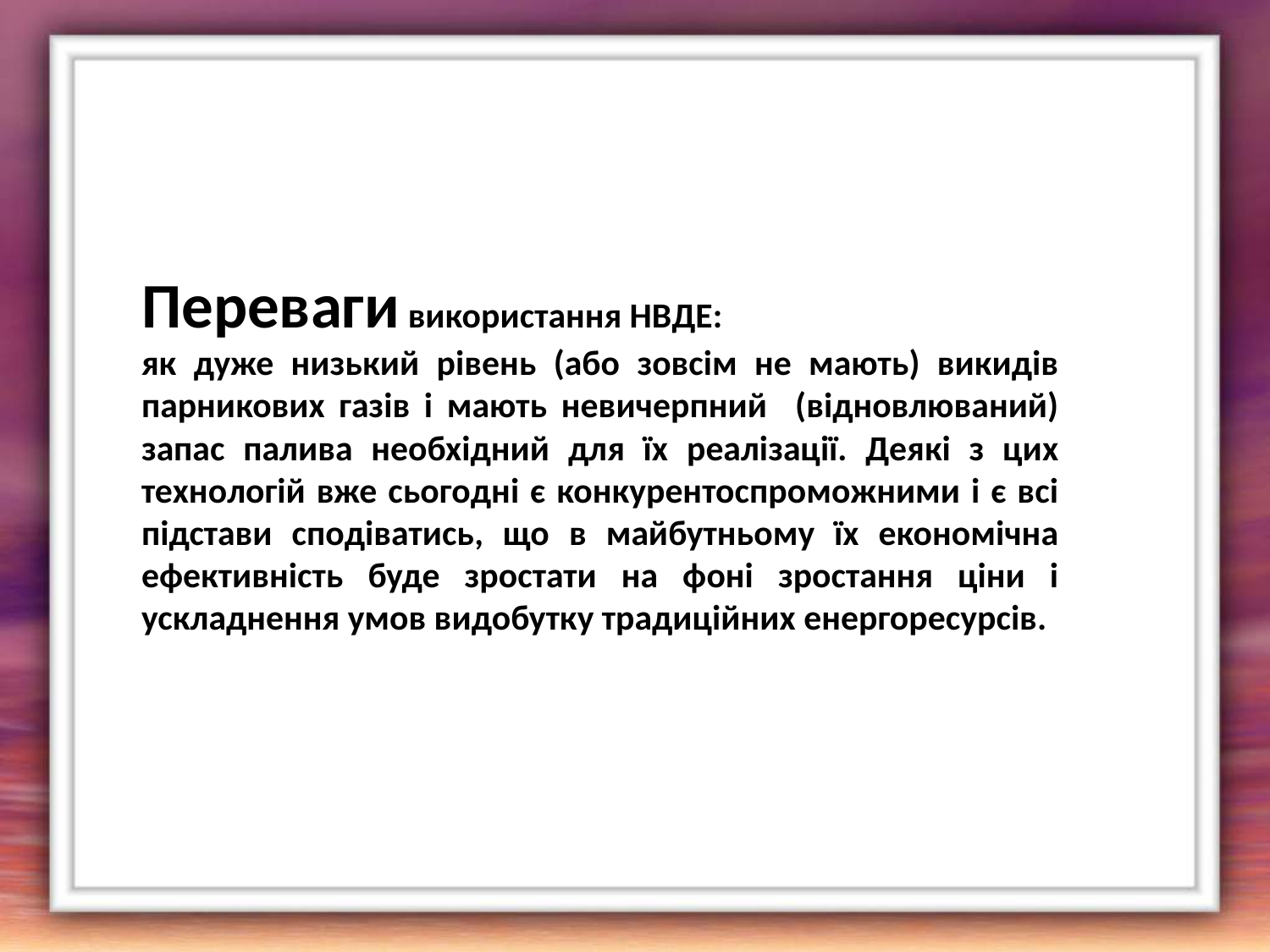

Переваги використання НВДЕ:
як дуже низький рівень (або зовсім не мають) викидів парникових газів і мають невичерпний  (відновлюваний) запас палива необхідний для їх реалізації. Деякі з цих технологій вже сьогодні є конкурентоспроможними і є всі підстави сподіватись, що в майбутньому їх економічна ефективність буде зростати на фоні зростання ціни і ускладнення умов видобутку традиційних енергоресурсів.